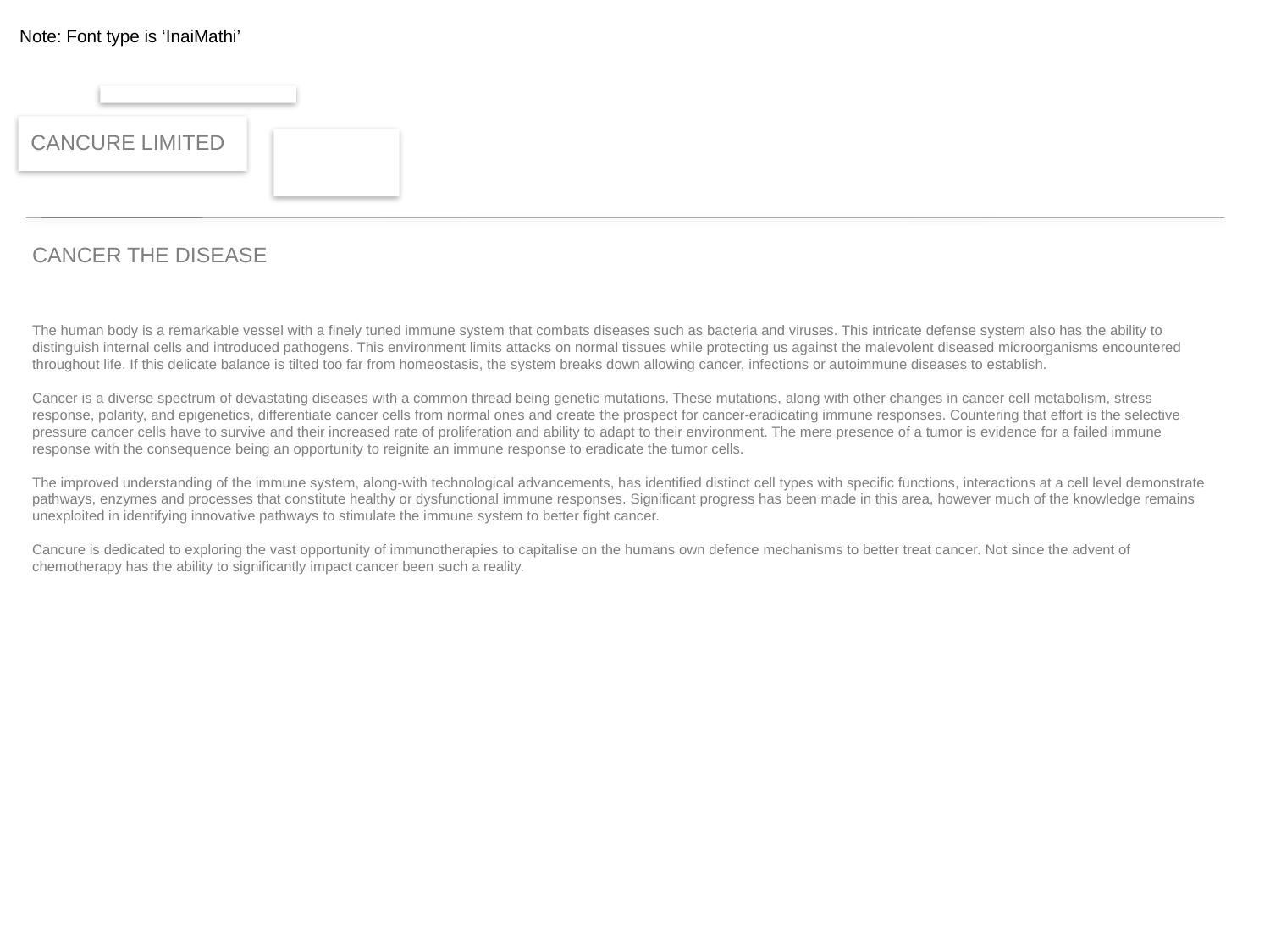

Note: Font type is ‘InaiMathi’

CANCURE LIMITED

CANCER THE DISEASE

The human body is a remarkable vessel with a finely tuned immune system that combats diseases such as bacteria and viruses. This intricate defense system also has the ability to distinguish internal cells and introduced pathogens. This environment limits attacks on normal tissues while protecting us against the malevolent diseased microorganisms encountered throughout life. If this delicate balance is tilted too far from homeostasis, the system breaks down allowing cancer, infections or autoimmune diseases to establish.

Cancer is a diverse spectrum of devastating diseases with a common thread being genetic mutations. These mutations, along with other changes in cancer cell metabolism, stress response, polarity, and epigenetics, differentiate cancer cells from normal ones and create the prospect for cancer-eradicating immune responses. Countering that effort is the selective pressure cancer cells have to survive and their increased rate of proliferation and ability to adapt to their environment. The mere presence of a tumor is evidence for a failed immune response with the consequence being an opportunity to reignite an immune response to eradicate the tumor cells.

The improved understanding of the immune system, along-with technological advancements, has identified distinct cell types with specific functions, interactions at a cell level demonstrate pathways, enzymes and processes that constitute healthy or dysfunctional immune responses. Significant progress has been made in this area, however much of the knowledge remains unexploited in identifying innovative pathways to stimulate the immune system to better fight cancer.

Cancure is dedicated to exploring the vast opportunity of immunotherapies to capitalise on the humans own defence mechanisms to better treat cancer. Not since the advent of chemotherapy has the ability to significantly impact cancer been such a reality.